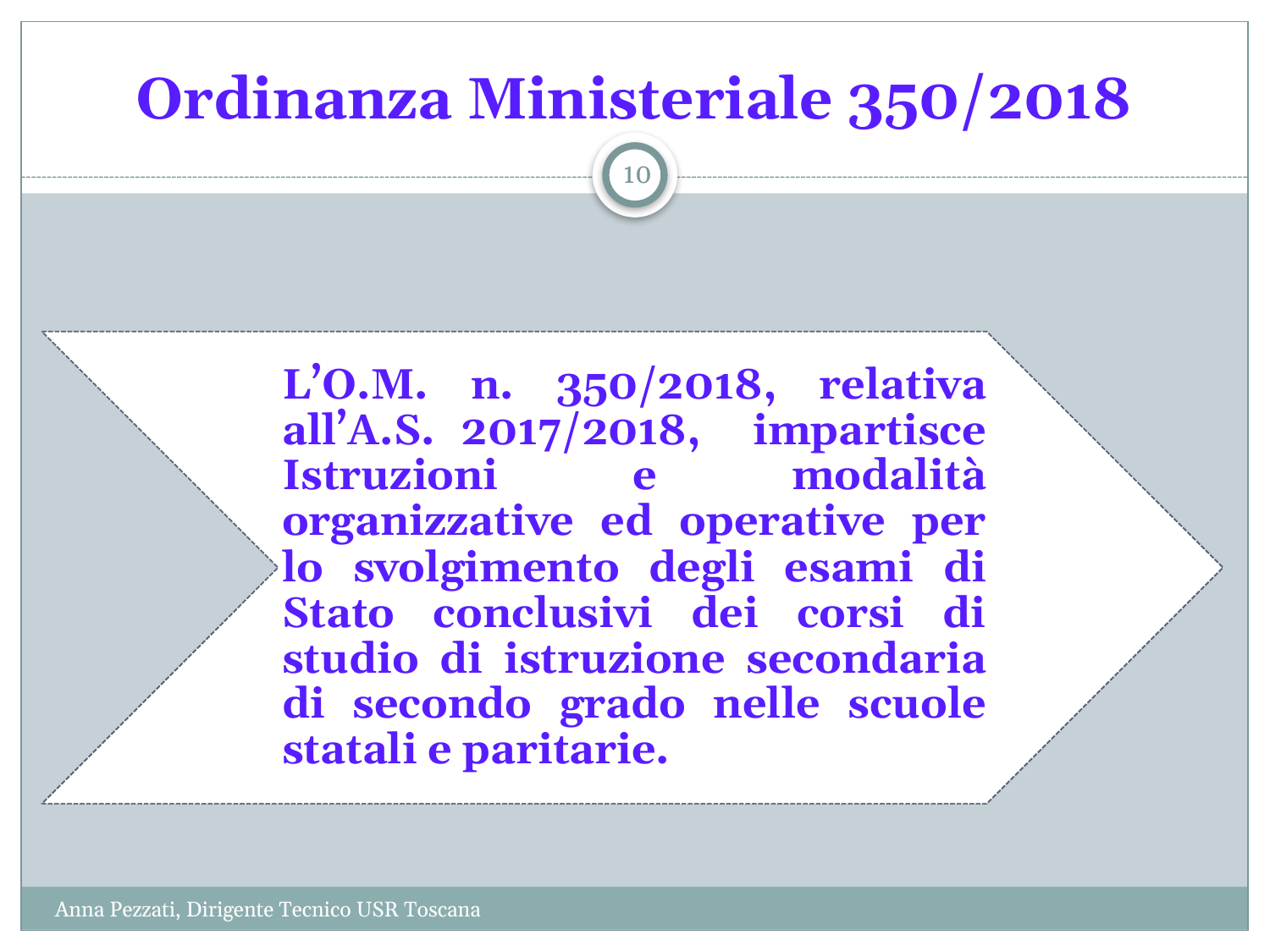

# Ordinanza Ministeriale 350/2018
10
L’O.M. n. 350/2018, relativa all’A.S. 2017/2018,  impartisce Istruzioni e modalità organizzative ed operative per lo svolgimento degli esami di Stato conclusivi dei corsi di studio di istruzione secondaria di secondo grado nelle scuole statali e paritarie.
Anna Pezzati, Dirigente Tecnico USR Toscana